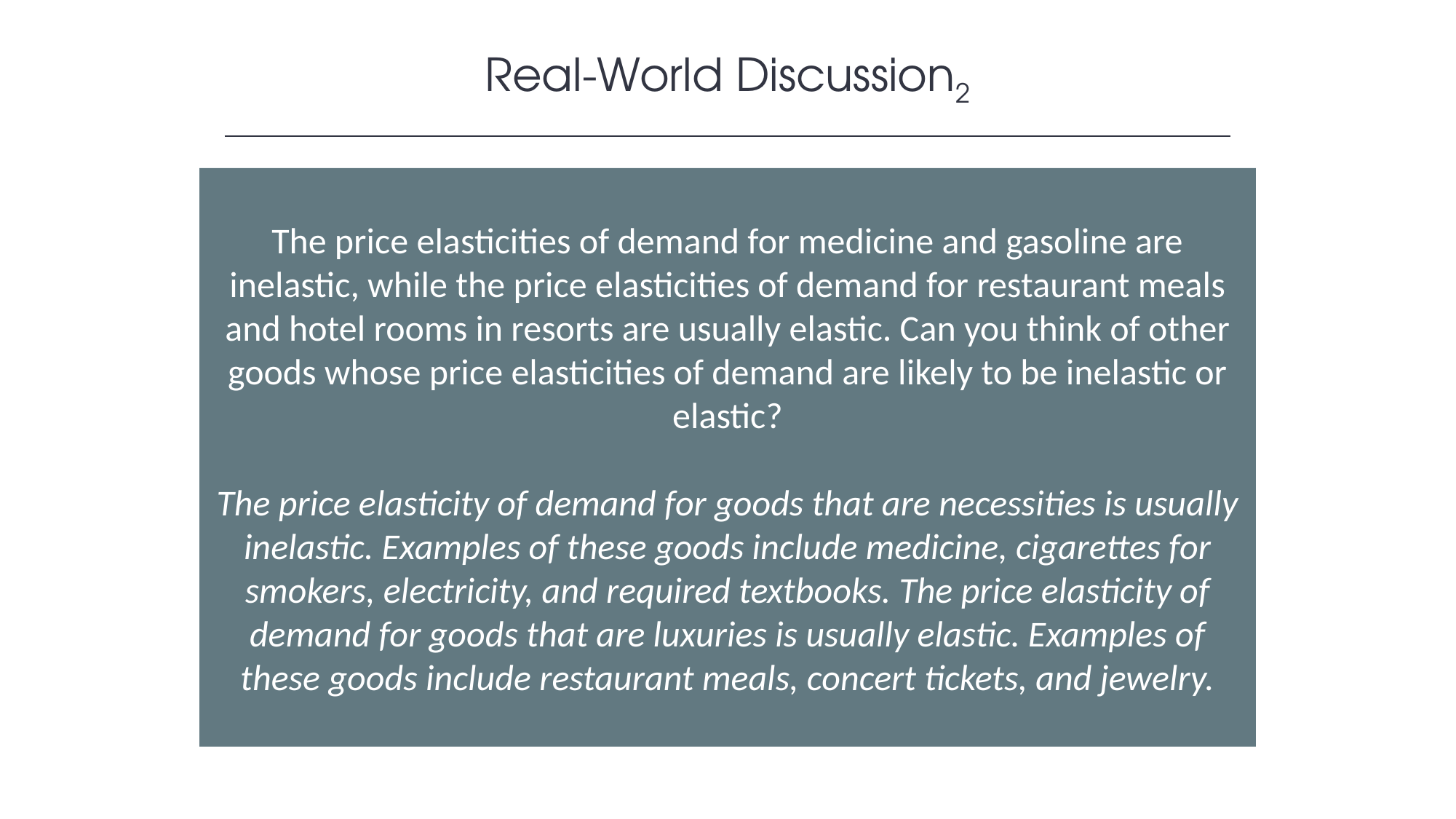

Real-World Discussion2

The price elasticities of demand for medicine and gasoline are inelastic, while the price elasticities of demand for restaurant meals and hotel rooms in resorts are usually elastic. Can you think of other
goods whose price elasticities of demand are likely to be inelastic or elastic?

The price elasticity of demand for goods that are necessities is usually inelastic. Examples of these goods include medicine, cigarettes for smokers, electricity, and required textbooks. The price elasticity of demand for goods that are luxuries is usually elastic. Examples of these goods include restaurant meals, concert tickets, and jewelry.